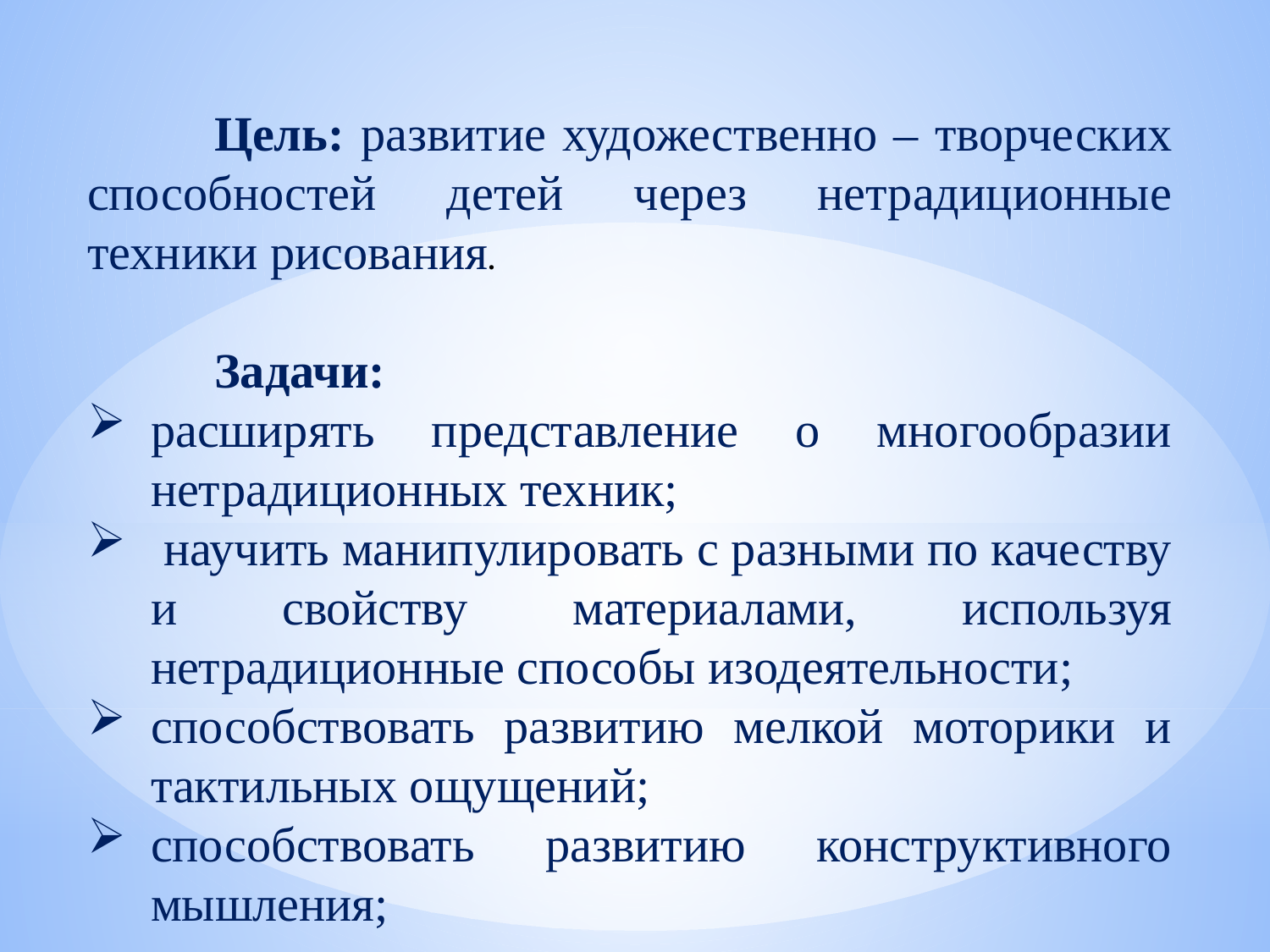

Цель: развитие художественно – творческих способностей детей через нетрадиционные техники рисования.

	Задачи:
расширять представление о многообразии нетрадиционных техник;
 научить манипулировать с разными по качеству и свойству материалами, используя нетрадиционные способы изодеятельности;
способствовать развитию мелкой моторики и тактильных ощущений;
способствовать развитию конструктивного мышления;